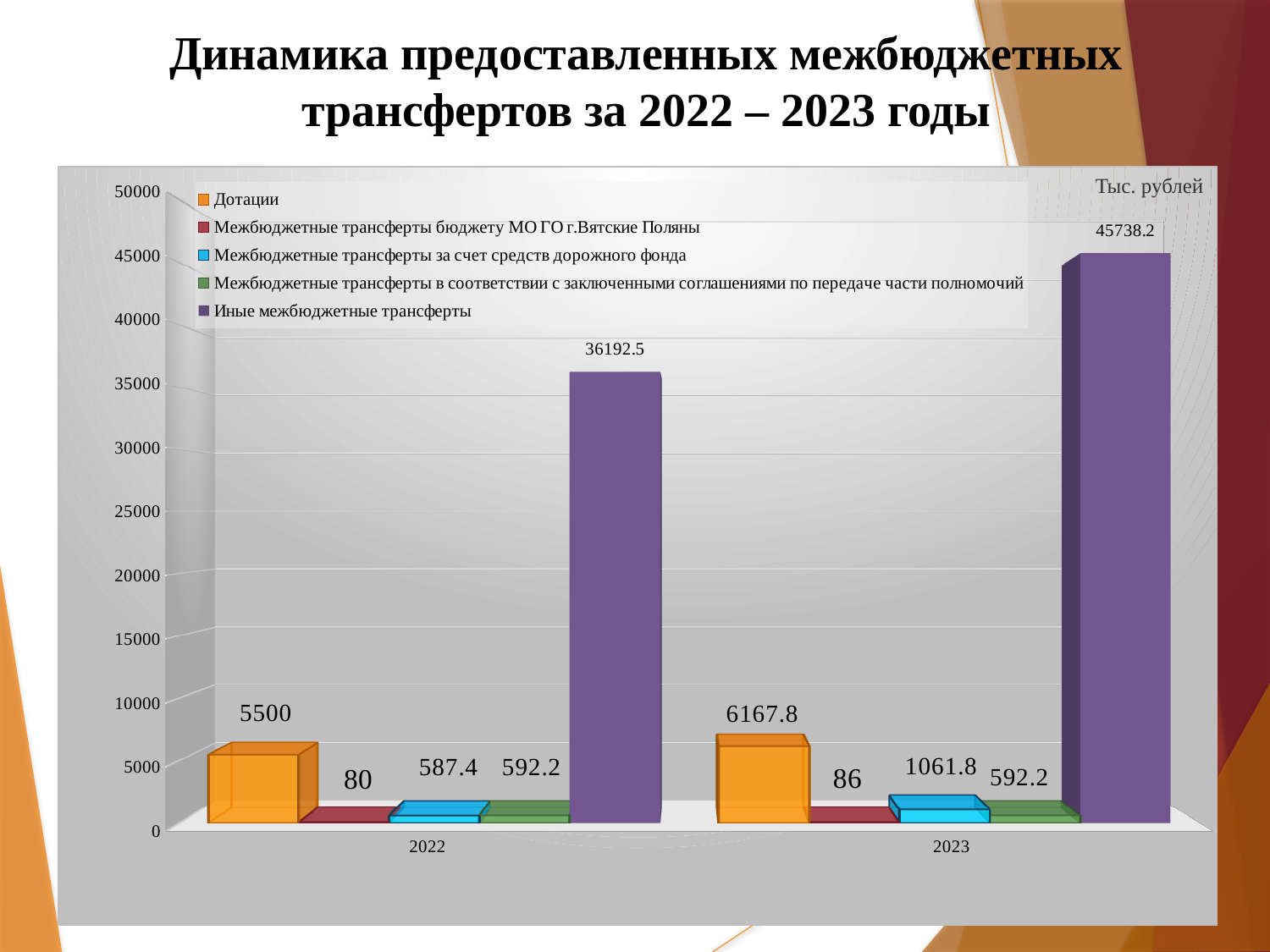

# Динамика предоставленных межбюджетных трансфертов за 2022 – 2023 годы

[unsupported chart]

Тыс. рублей
21